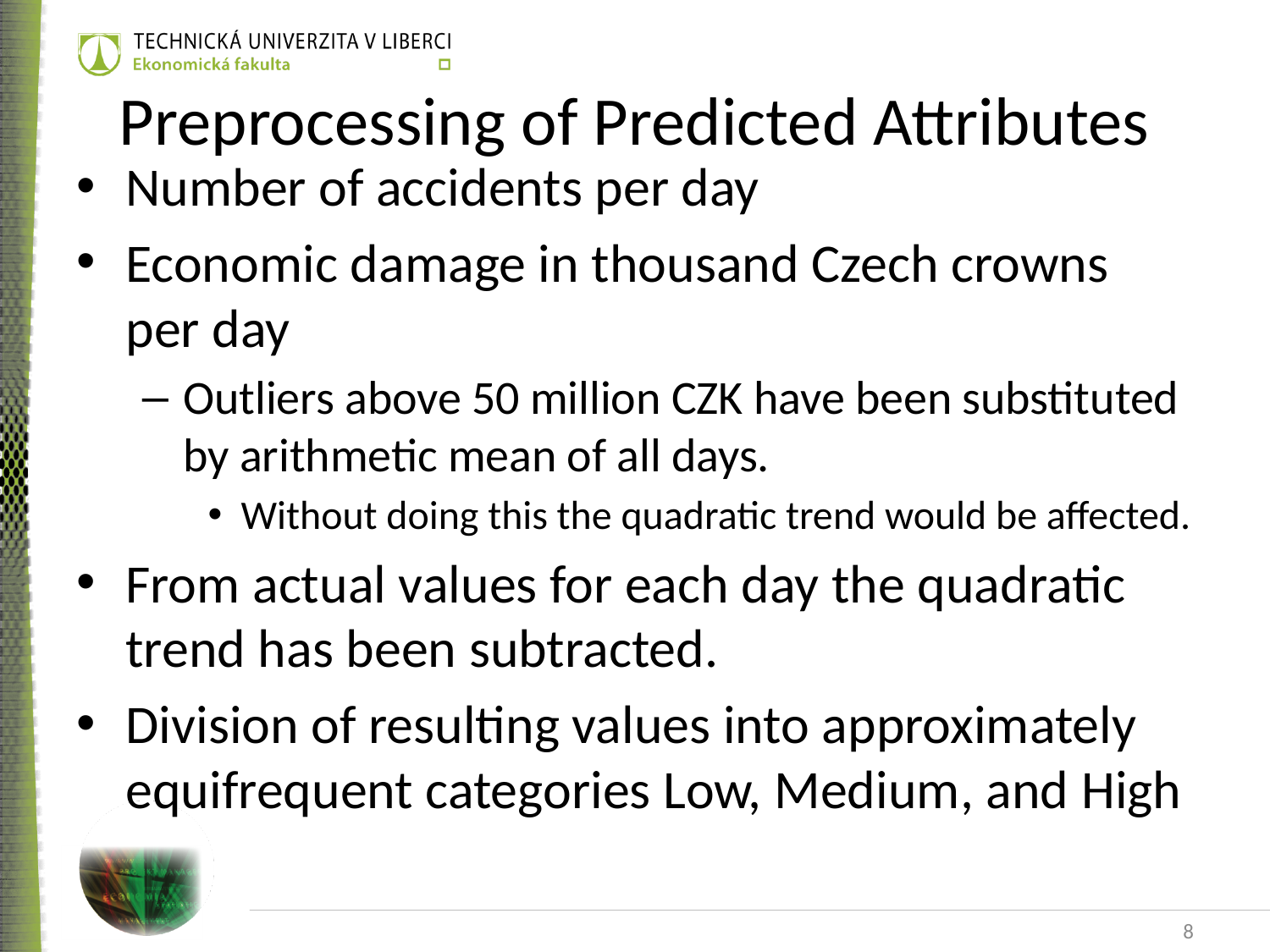

# Preprocessing of Predicted Attributes
Number of accidents per day
Economic damage in thousand Czech crowns per day
Outliers above 50 million CZK have been substituted by arithmetic mean of all days.
Without doing this the quadratic trend would be affected.
From actual values for each day the quadratic trend has been subtracted.
Division of resulting values into approximately equifrequent categories Low, Medium, and High
8